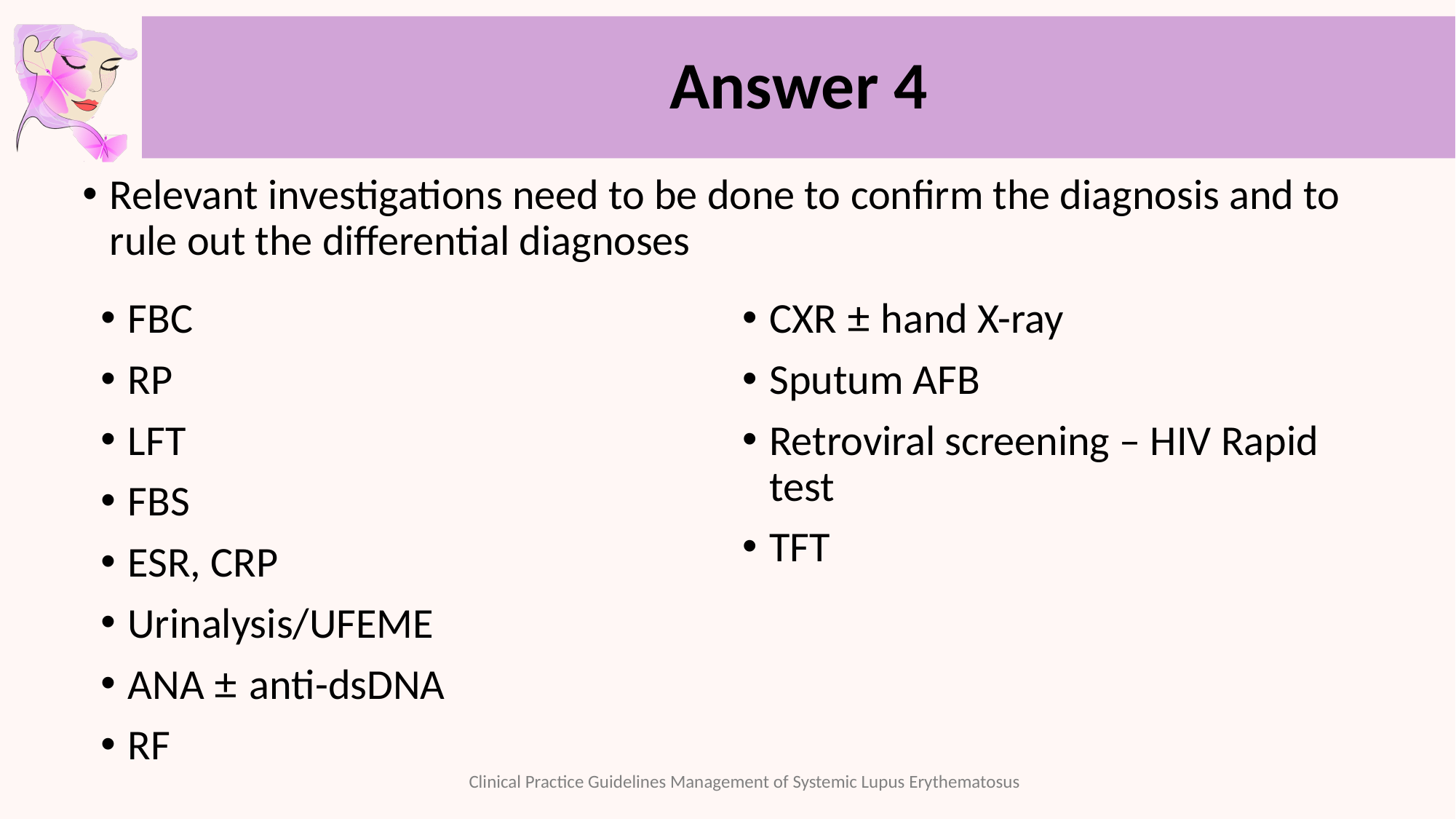

# Answer 4
Relevant investigations need to be done to confirm the diagnosis and to rule out the differential diagnoses

FBC
RP
LFT
FBS
ESR, CRP
Urinalysis/UFEME
ANA ± anti-dsDNA
RF
CXR ± hand X-ray
Sputum AFB
Retroviral screening – HIV Rapid test
TFT